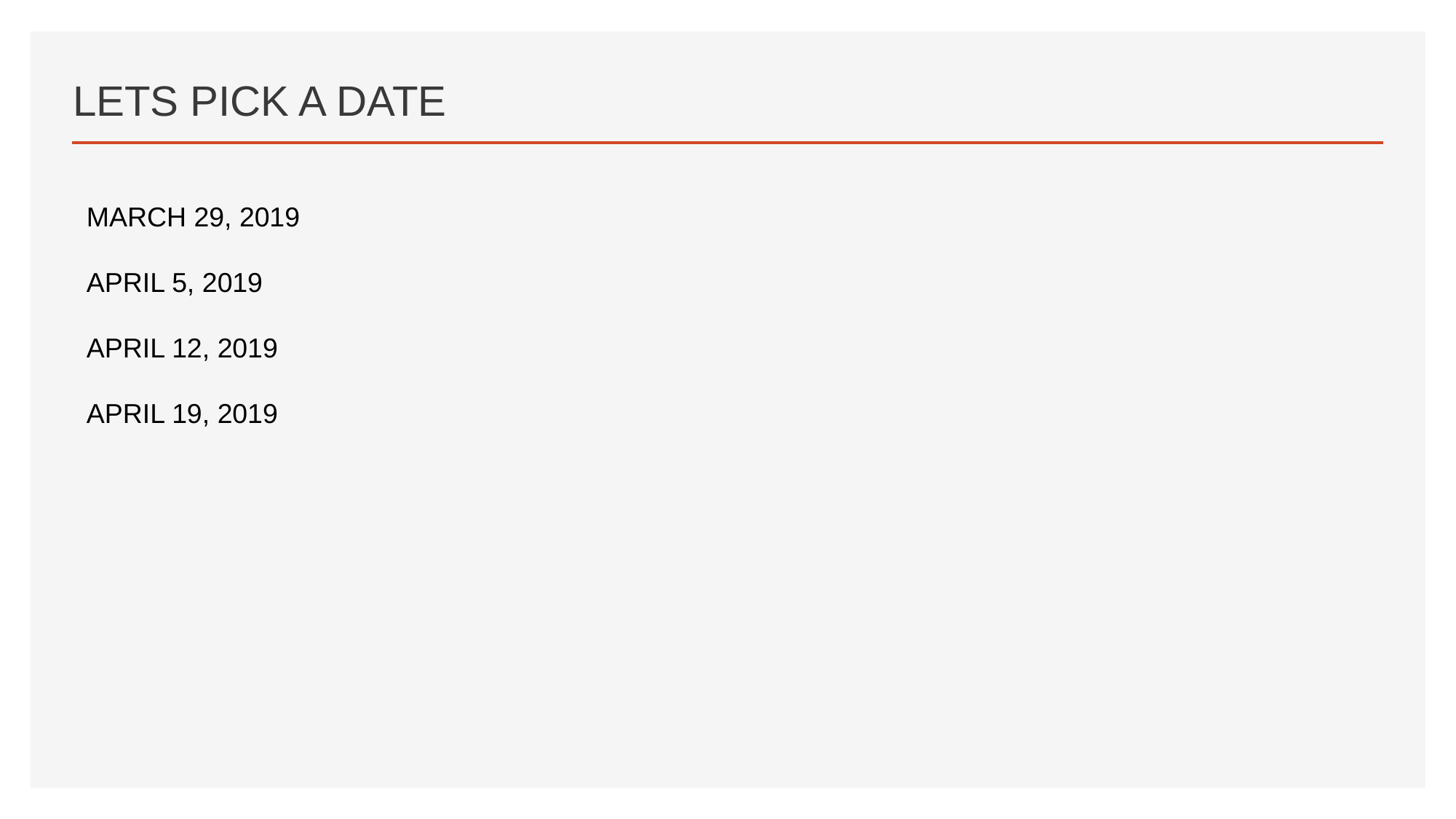

# LETS PICK A DATE
MARCH 29, 2019

APRIL 5, 2019

APRIL 12, 2019

APRIL 19, 2019